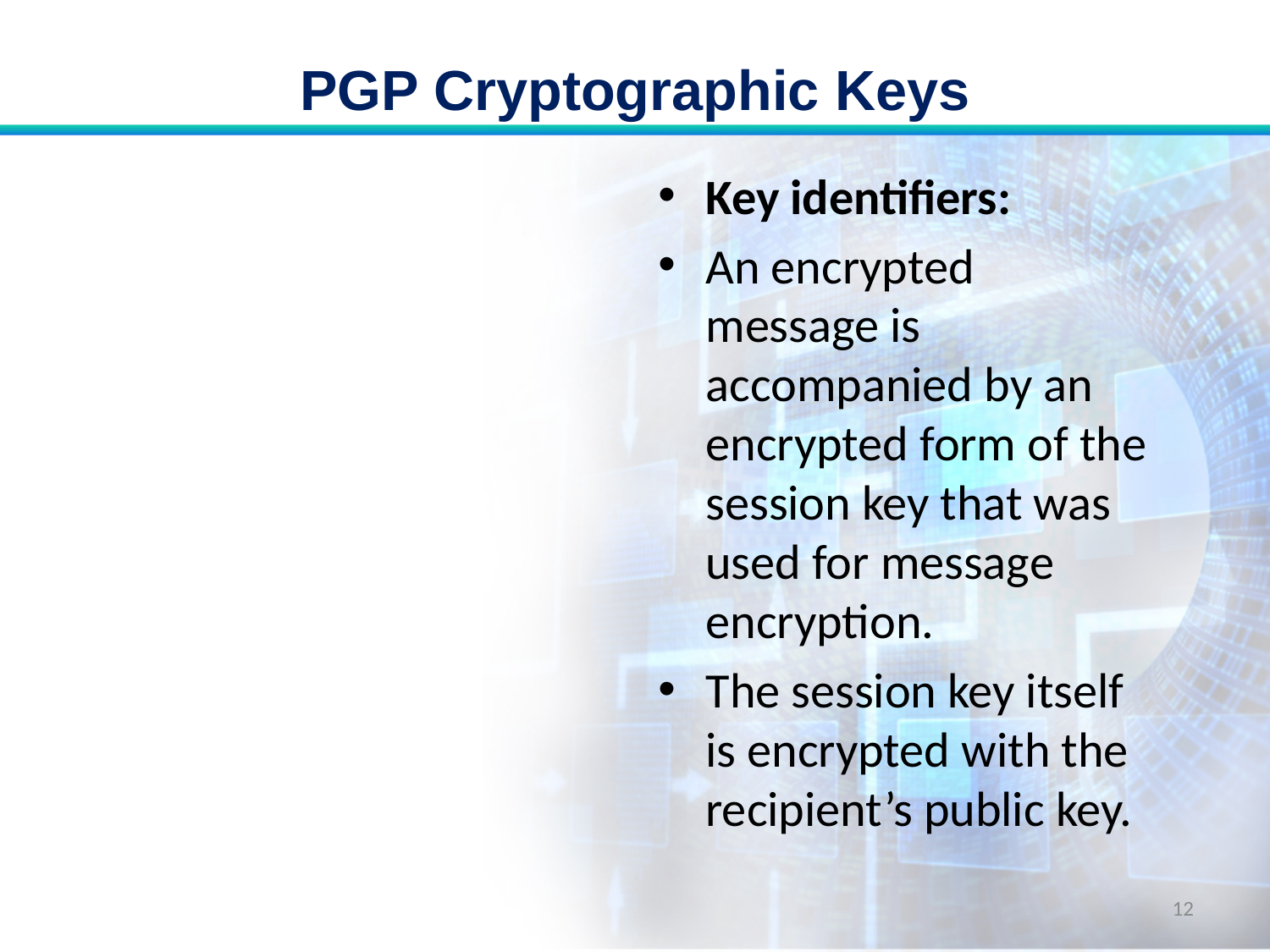

# PGP Cryptographic Keys
Key identifiers:
An encrypted message is accompanied by an encrypted form of the session key that was used for message encryption.
The session key itself is encrypted with the recipient’s public key.
12